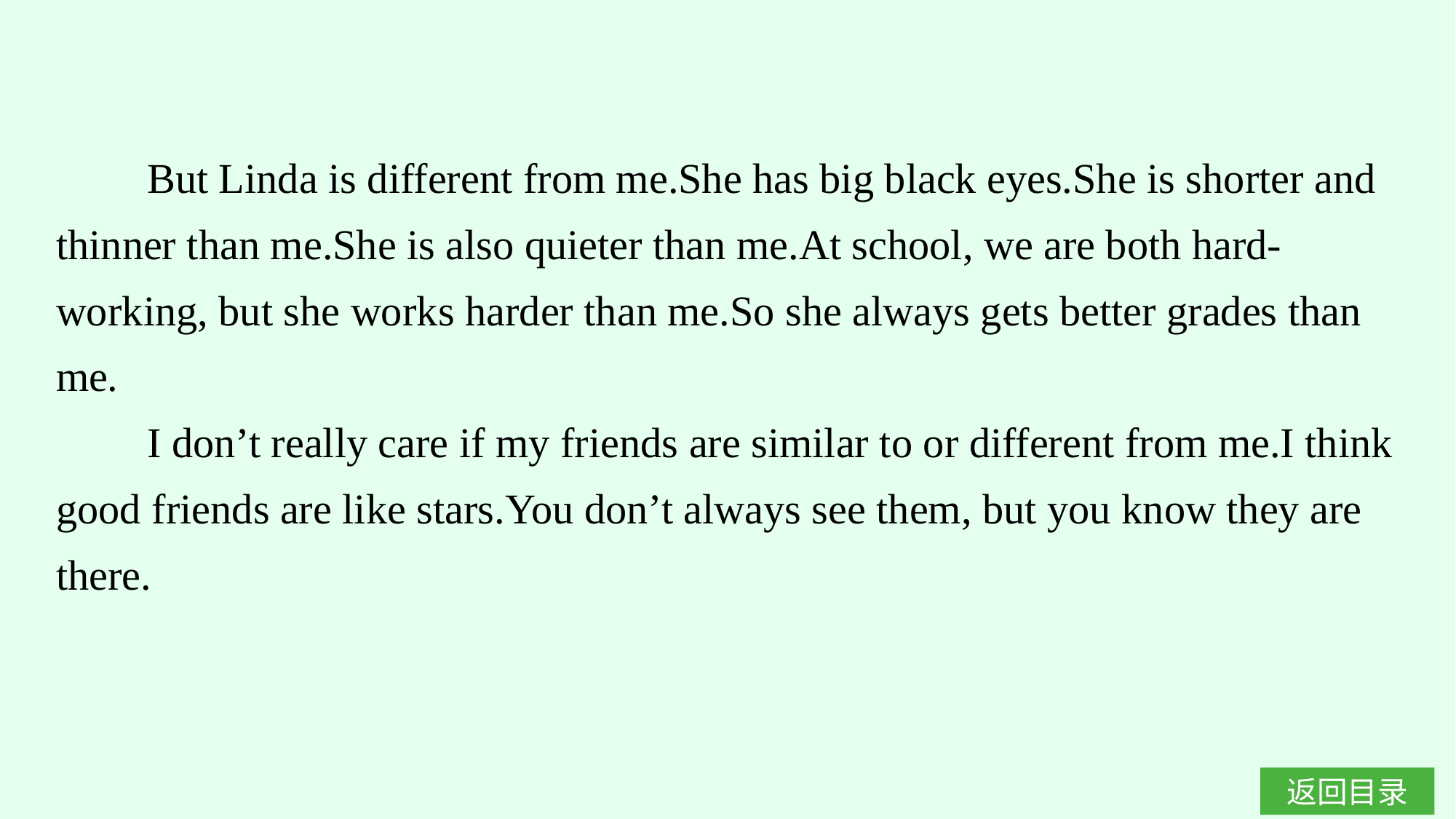

But Linda is different from me.She has big black eyes.She is shorter and thinner than me.She is also quieter than me.At school, we are both hard-working, but she works harder than me.So she always gets better grades than me.
I don’t really care if my friends are similar to or different from me.I think good friends are like stars.You don’t always see them, but you know they are there.